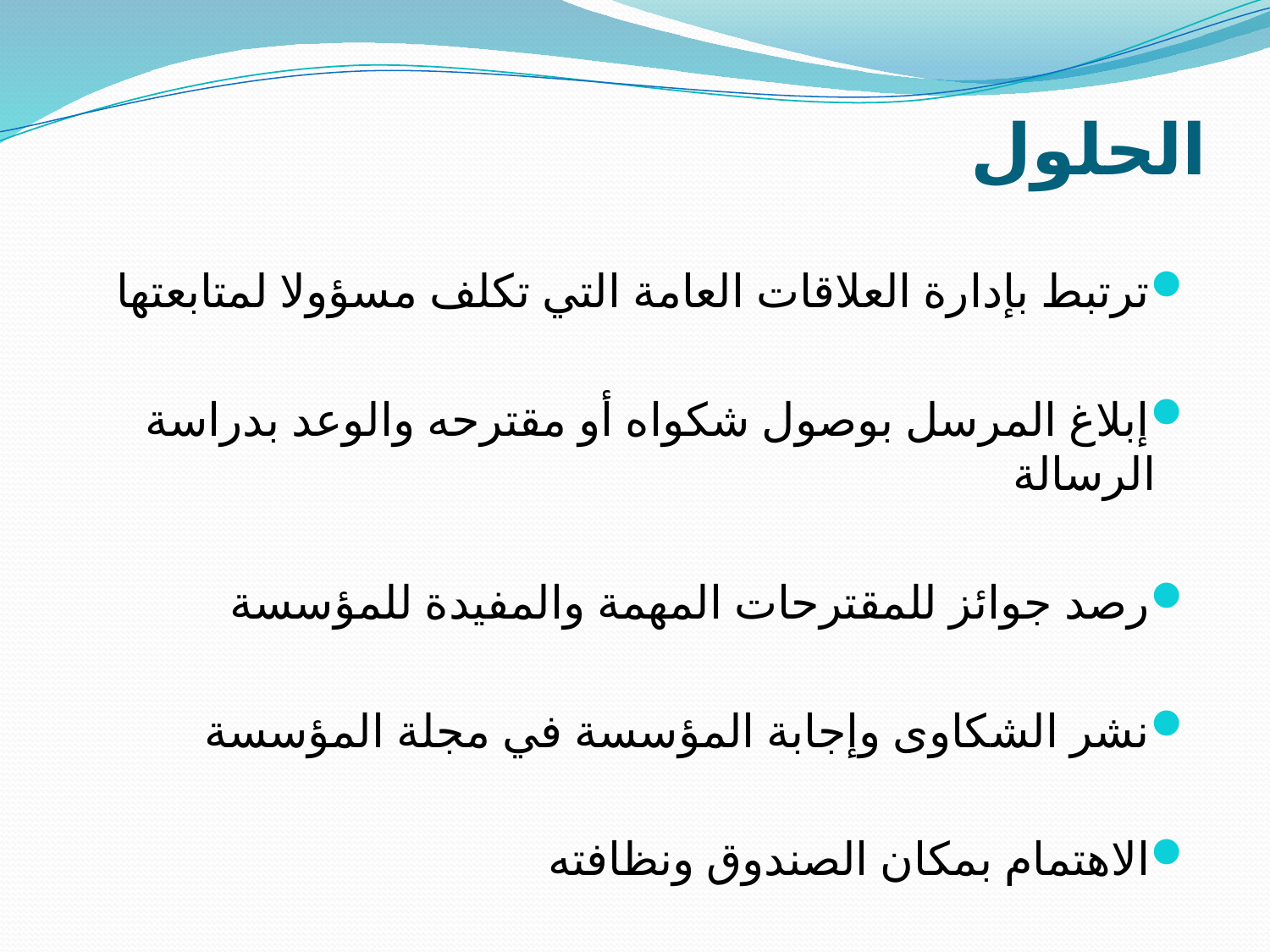

# الحلول
ترتبط بإدارة العلاقات العامة التي تكلف مسؤولا لمتابعتها

إبلاغ المرسل بوصول شكواه أو مقترحه والوعد بدراسة الرسالة

رصد جوائز للمقترحات المهمة والمفيدة للمؤسسة

نشر الشكاوى وإجابة المؤسسة في مجلة المؤسسة

الاهتمام بمكان الصندوق ونظافته